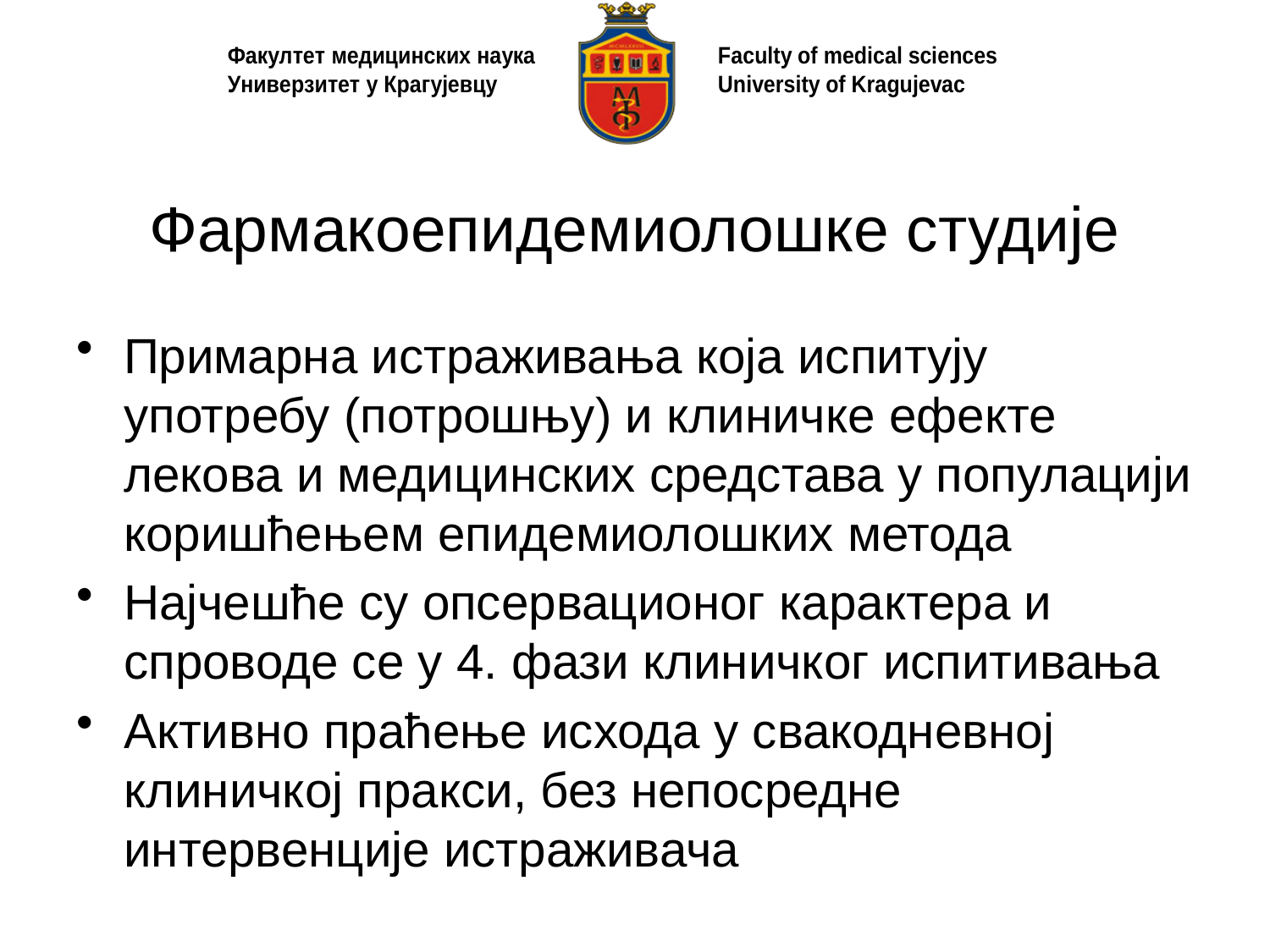

# Фармакоепидемиолошке студије
Примарна истраживања која испитују употребу (потрошњу) и клиничке ефекте лекова и медицинских средстава у популацији коришћењем епидемиолошких метода
Најчешће су опсервационог карактера и спроводе се у 4. фази клиничког испитивања
Активно праћење исхода у свакодневној клиничкој пракси, без непосредне интервенције истраживача